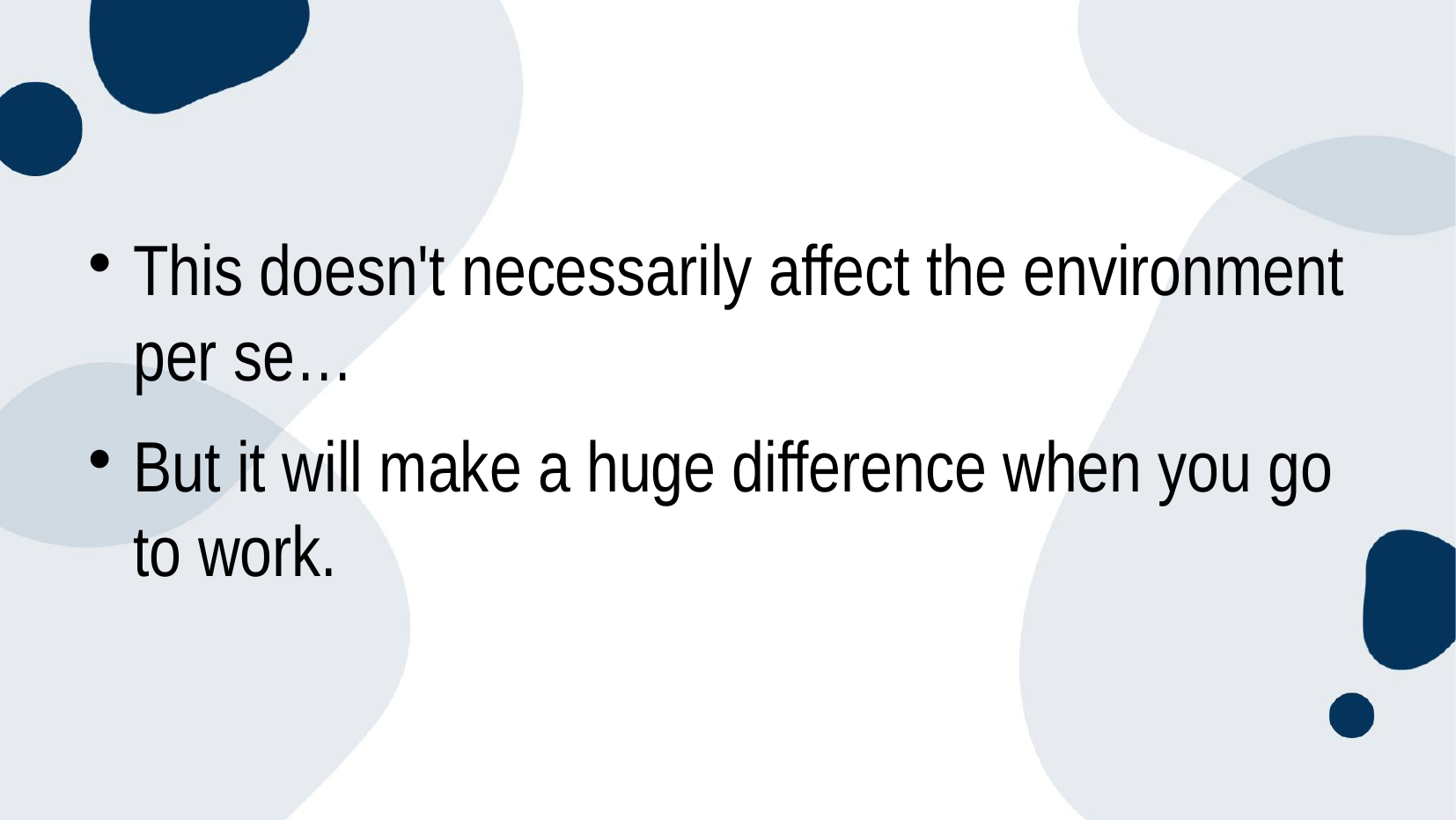

This doesn't necessarily affect the environment per se…
But it will make a huge difference when you go to work.